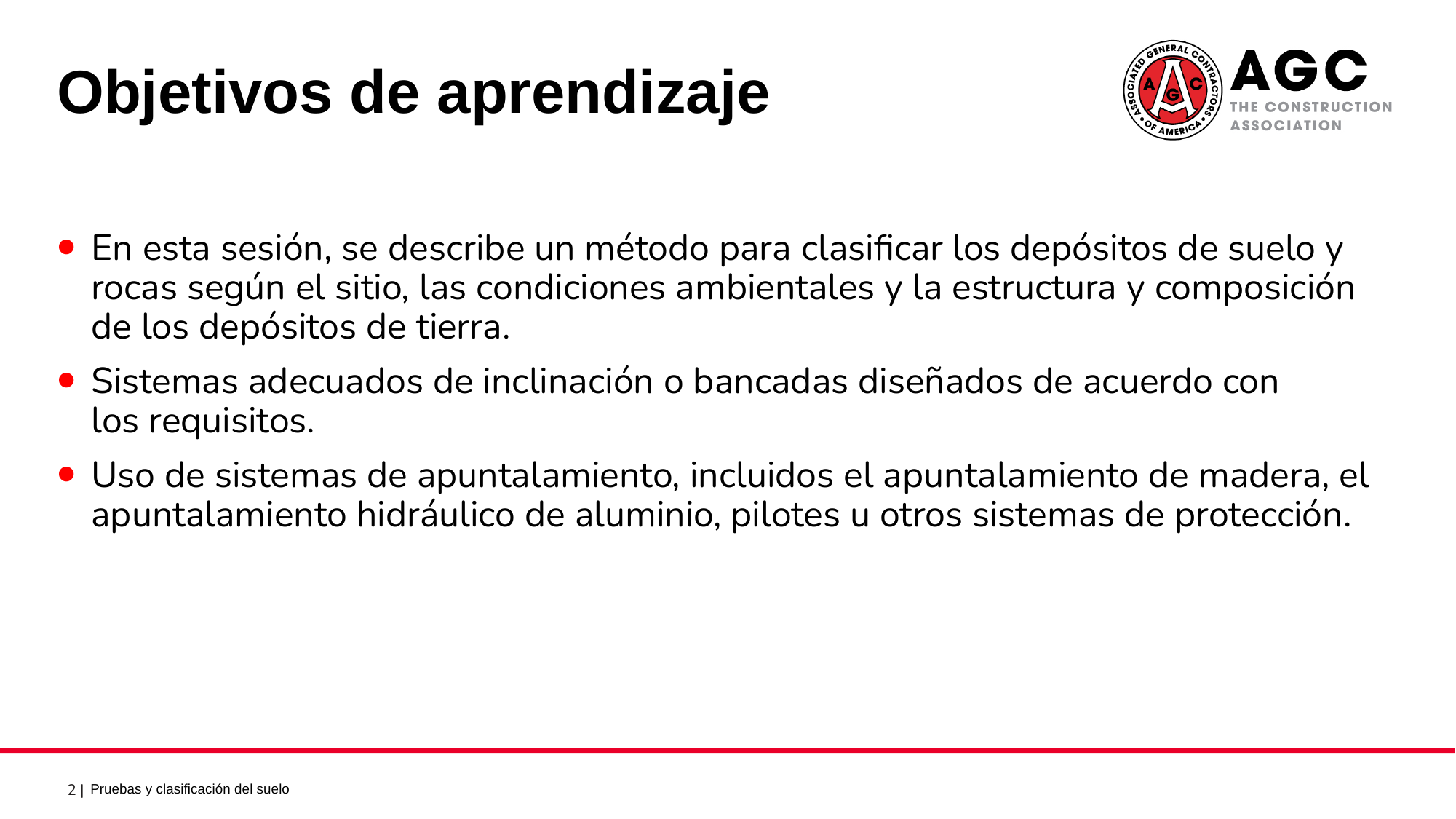

Objetivos de aprendizaje
En esta sesión, se describe un método para clasificar los depósitos de suelo y rocas según el sitio, las condiciones ambientales y la estructura y composición de los depósitos de tierra.
Sistemas adecuados de inclinación o bancadas diseñados de acuerdo con
los requisitos.
Uso de sistemas de apuntalamiento, incluidos el apuntalamiento de madera, el apuntalamiento hidráulico de aluminio, pilotes u otros sistemas de protección.
Pruebas y clasificación del suelo